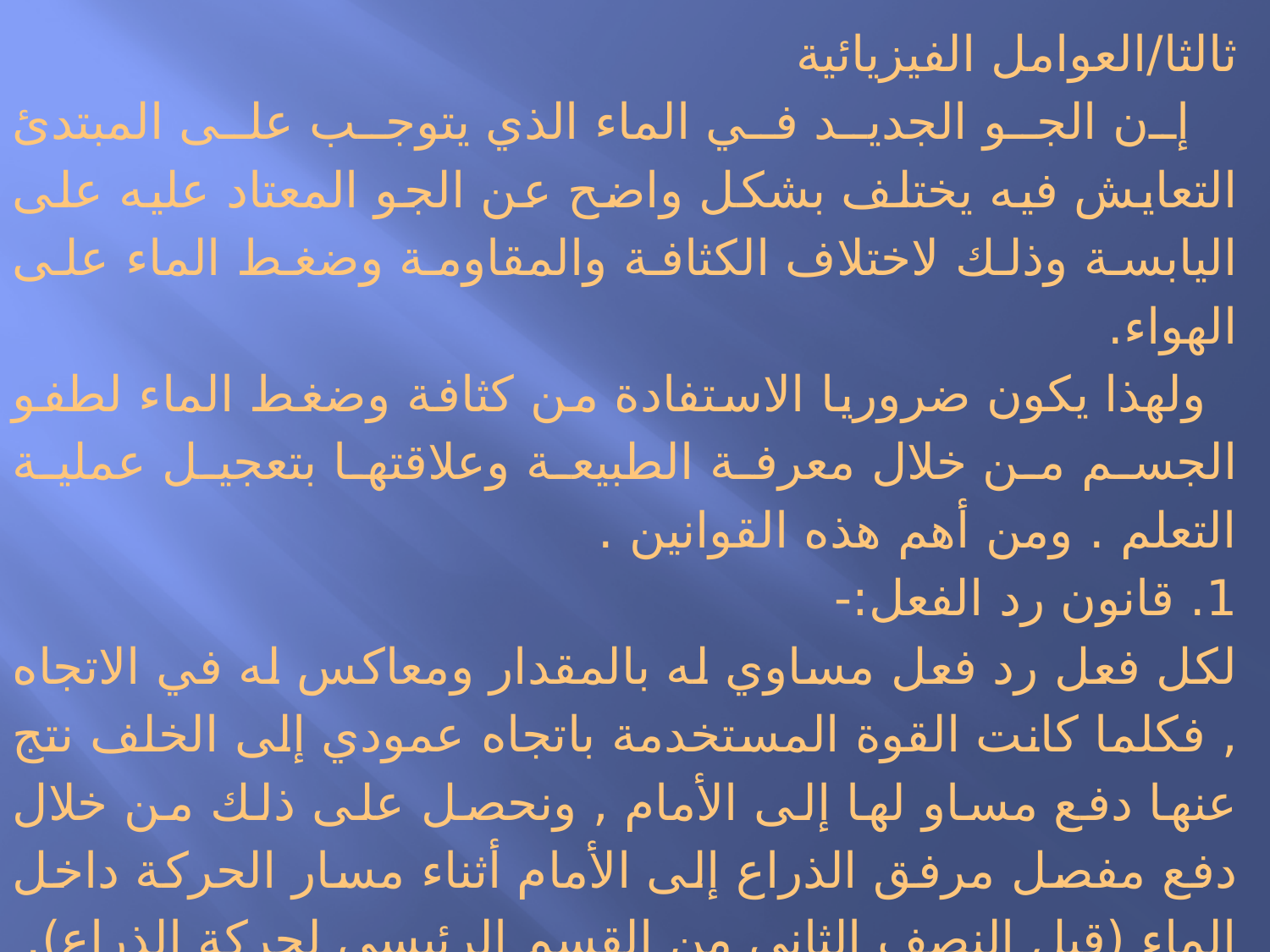

ثالثا/العوامل الفيزيائية
   إن الجو الجديد في الماء الذي يتوجب على المبتدئ التعايش فيه يختلف بشكل واضح عن الجو المعتاد عليه على اليابسة وذلك لاختلاف الكثافة والمقاومة وضغط الماء على الهواء.
  ولهذا يكون ضروريا الاستفادة من كثافة وضغط الماء لطفو الجسم من خلال معرفة الطبيعة وعلاقتها بتعجيل عملية التعلم . ومن أهم هذه القوانين .
1. قانون رد الفعل:-
لكل فعل رد فعل مساوي له بالمقدار ومعاكس له في الاتجاه , فكلما كانت القوة المستخدمة باتجاه عمودي إلى الخلف نتج عنها دفع مساو لها إلى الأمام , ونحصل على ذلك من خلال دفع مفصل مرفق الذراع إلى الأمام أثناء مسار الحركة داخل الماء (قبل النصف الثاني من القسم الرئيسي لحركة الذراع).